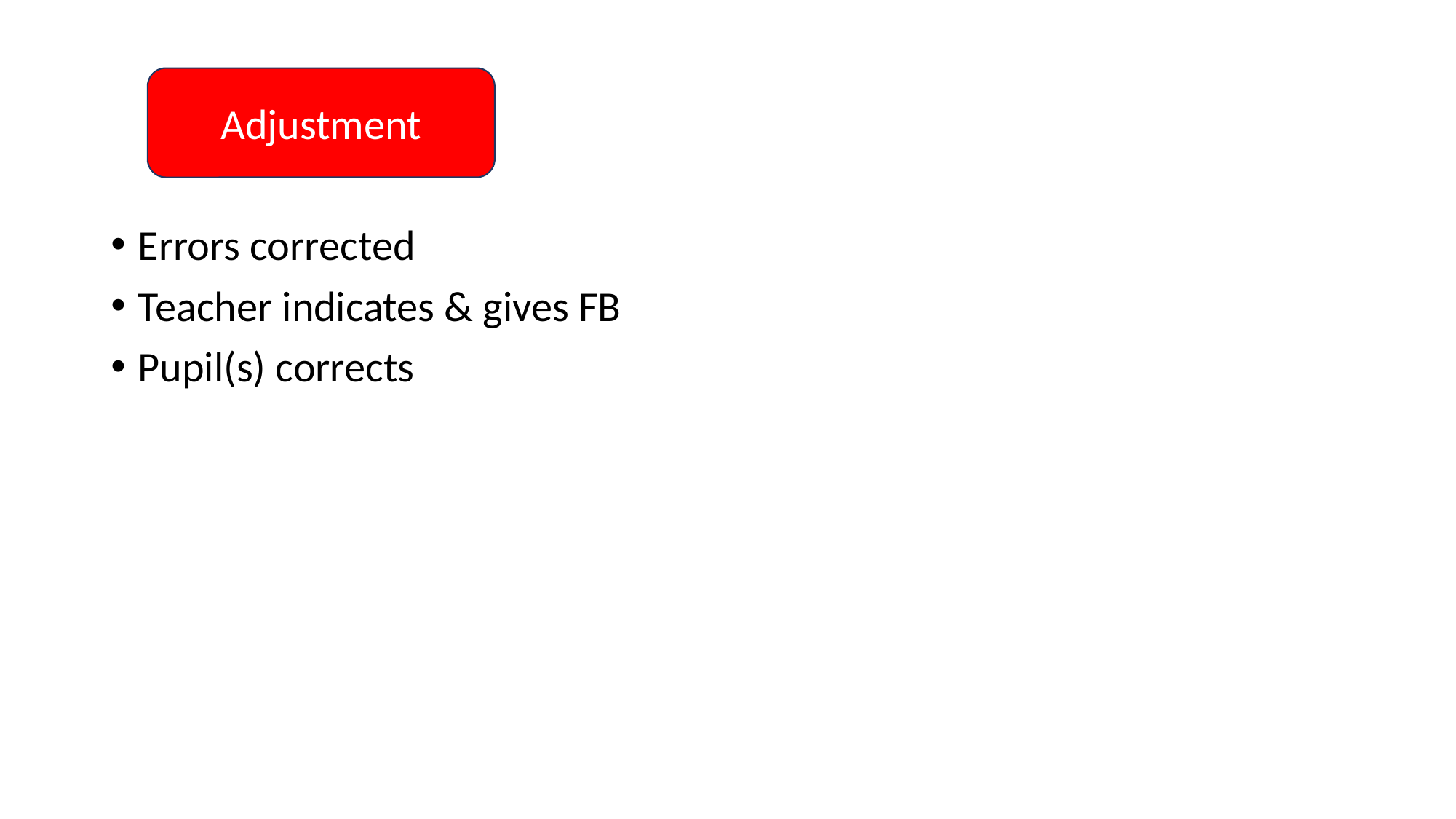

#
Adjustment
Errors corrected
Teacher indicates & gives FB
Pupil(s) corrects